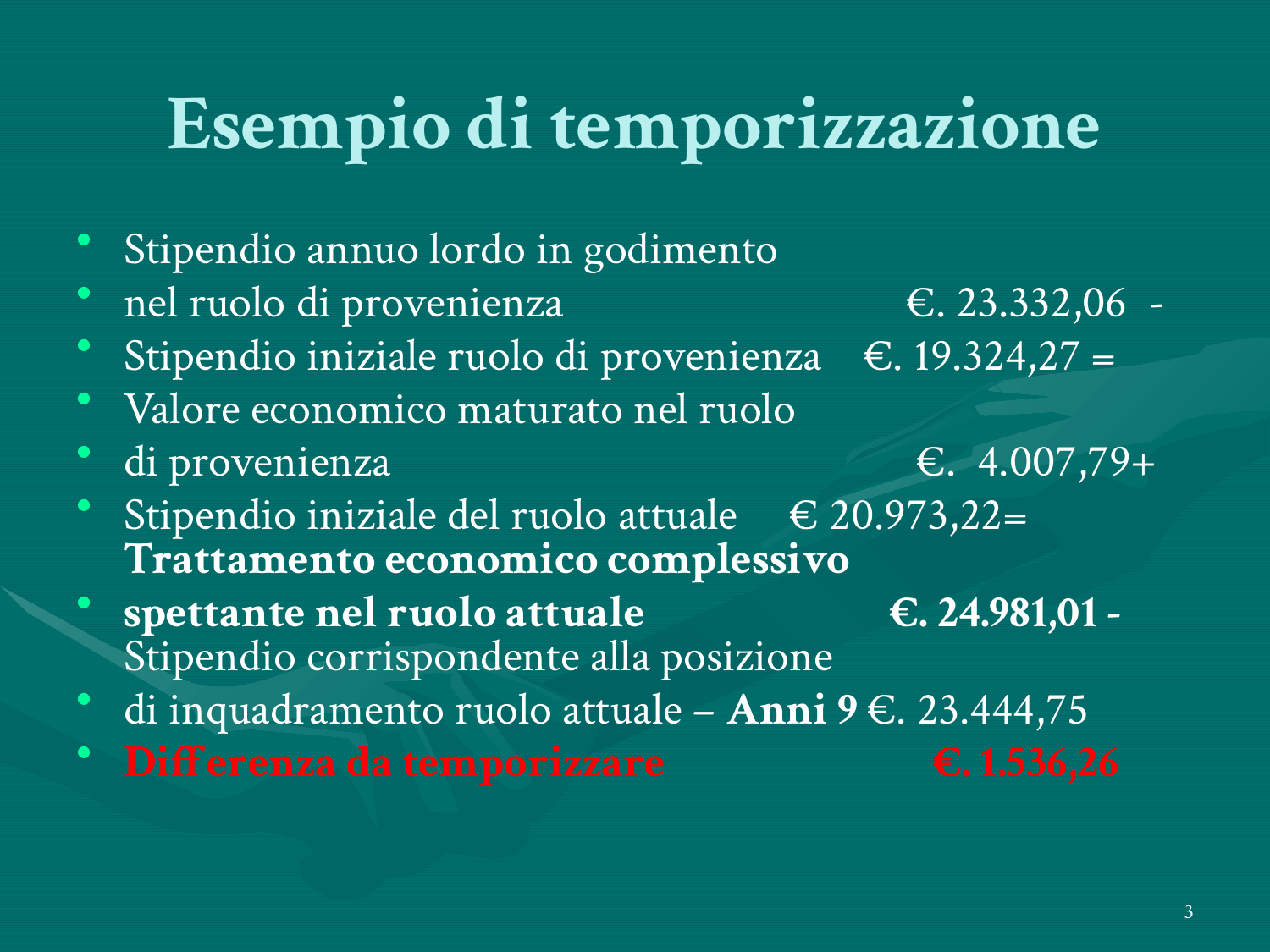

# Esempio di temporizzazione
Stipendio annuo lordo in godimento
nel ruolo di provenienza		  	  €. 23.332,06  -
Stipendio iniziale ruolo di provenienza    €. 19.324,27 =
Valore economico maturato nel ruolo
di provenienza				   €.  4.007,79+
Stipendio iniziale del ruolo attuale	   € 20.973,22= Trattamento economico complessivo
spettante nel ruolo attuale	              €. 24.981,01 -Stipendio corrispondente alla posizione
di inquadramento ruolo attuale – Anni 9 €. 23.444,75
Differenza da temporizzare		     €. 1.536,26

3